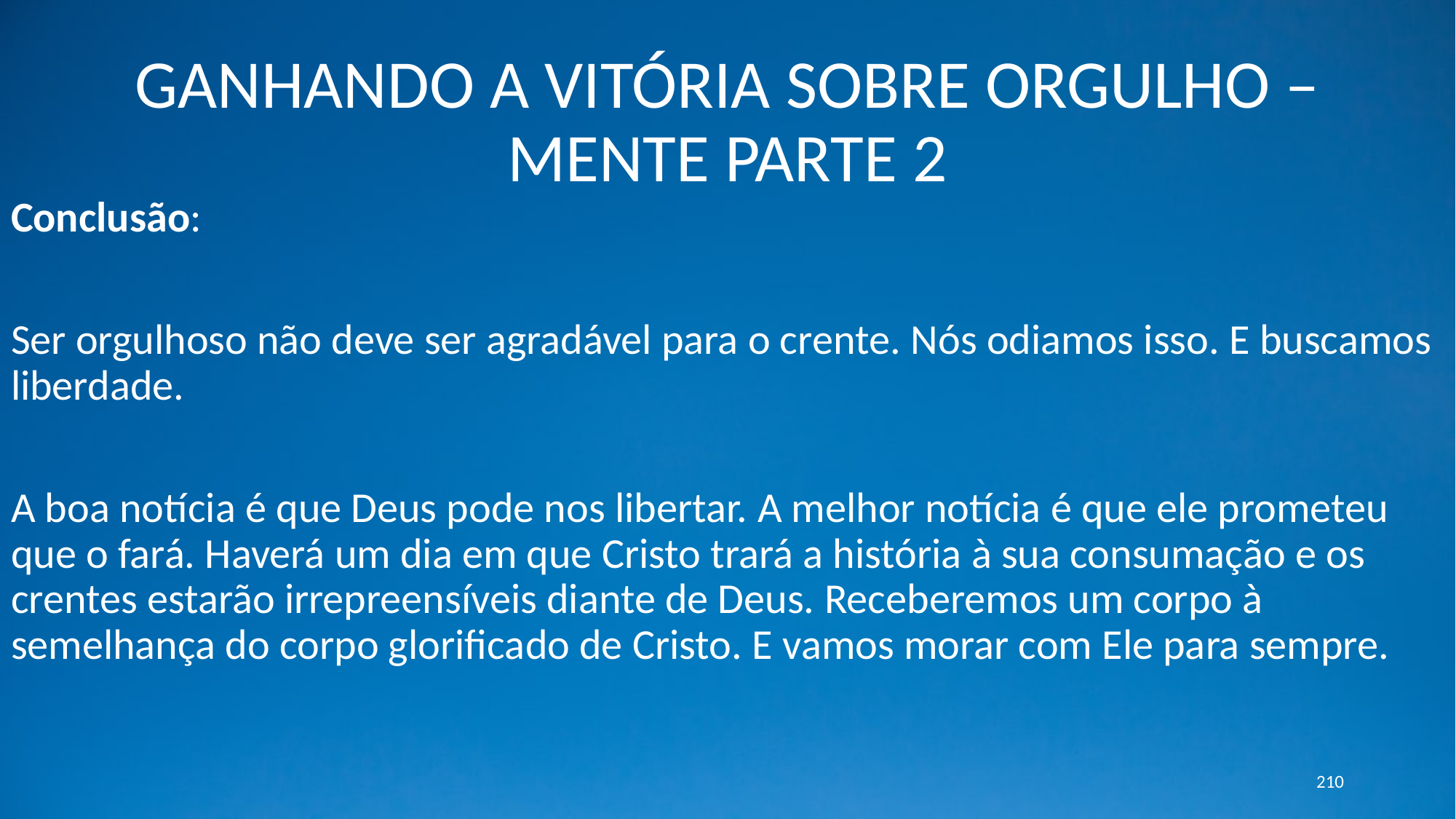

# GANHANDO A VITÓRIA SOBRE ORGULHO – MENTE PARTE 2
Conclusão:

Ser orgulhoso não deve ser agradável para o crente. Nós odiamos isso. E buscamos liberdade.

A boa notícia é que Deus pode nos libertar. A melhor notícia é que ele prometeu que o fará. Haverá um dia em que Cristo trará a história à sua consumação e os crentes estarão irrepreensíveis diante de Deus. Receberemos um corpo à semelhança do corpo glorificado de Cristo. E vamos morar com Ele para sempre.

210